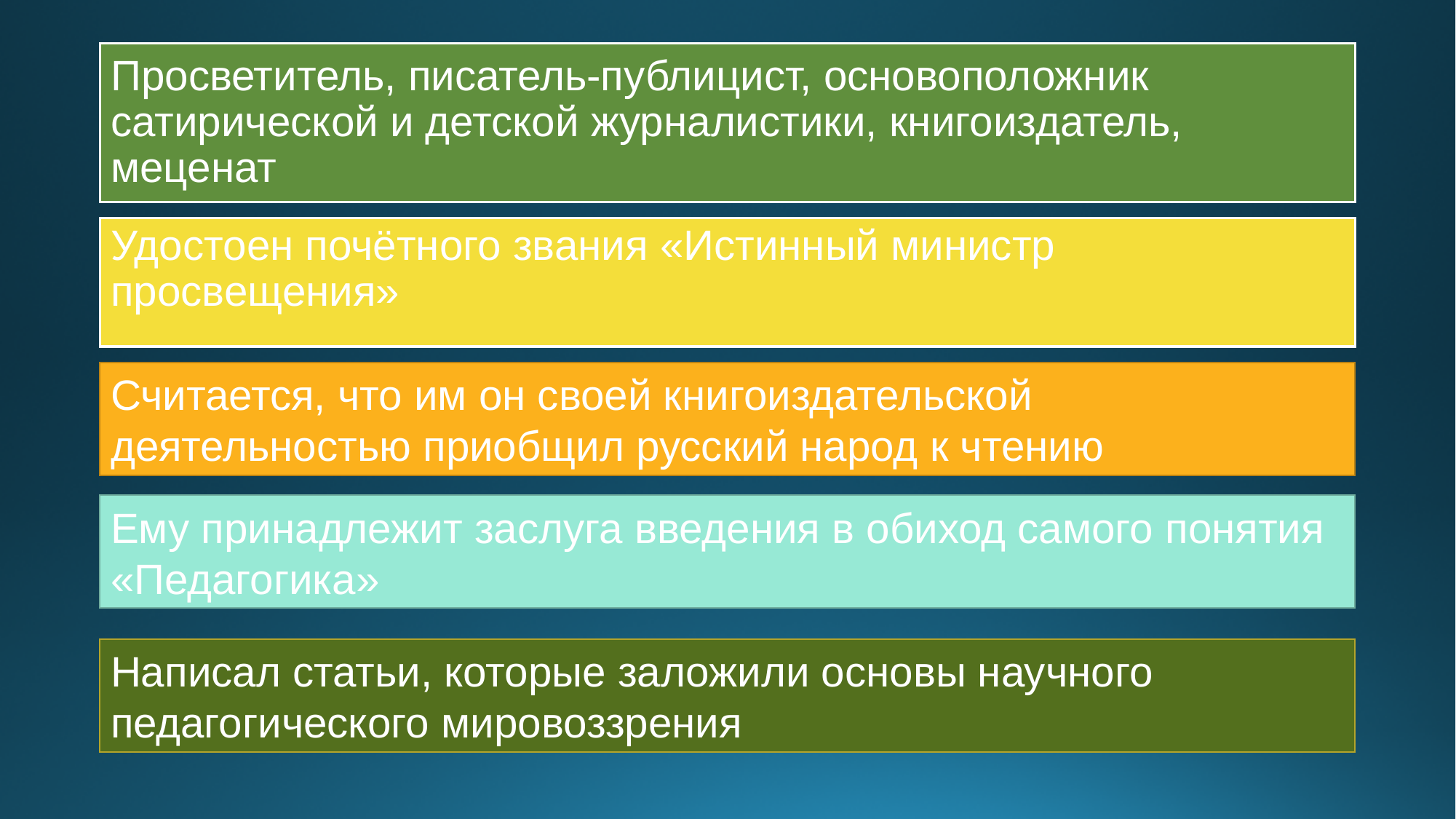

# Просветитель, писатель-публицист, основоположник сатирической и детской журналистики, книгоиздатель, меценат
Удостоен почётного звания «Истинный министр просвещения»
Считается, что им он своей книгоиздательской деятельностью приобщил русский народ к чтению
Ему принадлежит заслуга введения в обиход самого понятия «Педагогика»
Написал статьи, которые заложили основы научного педагогического мировоззрения